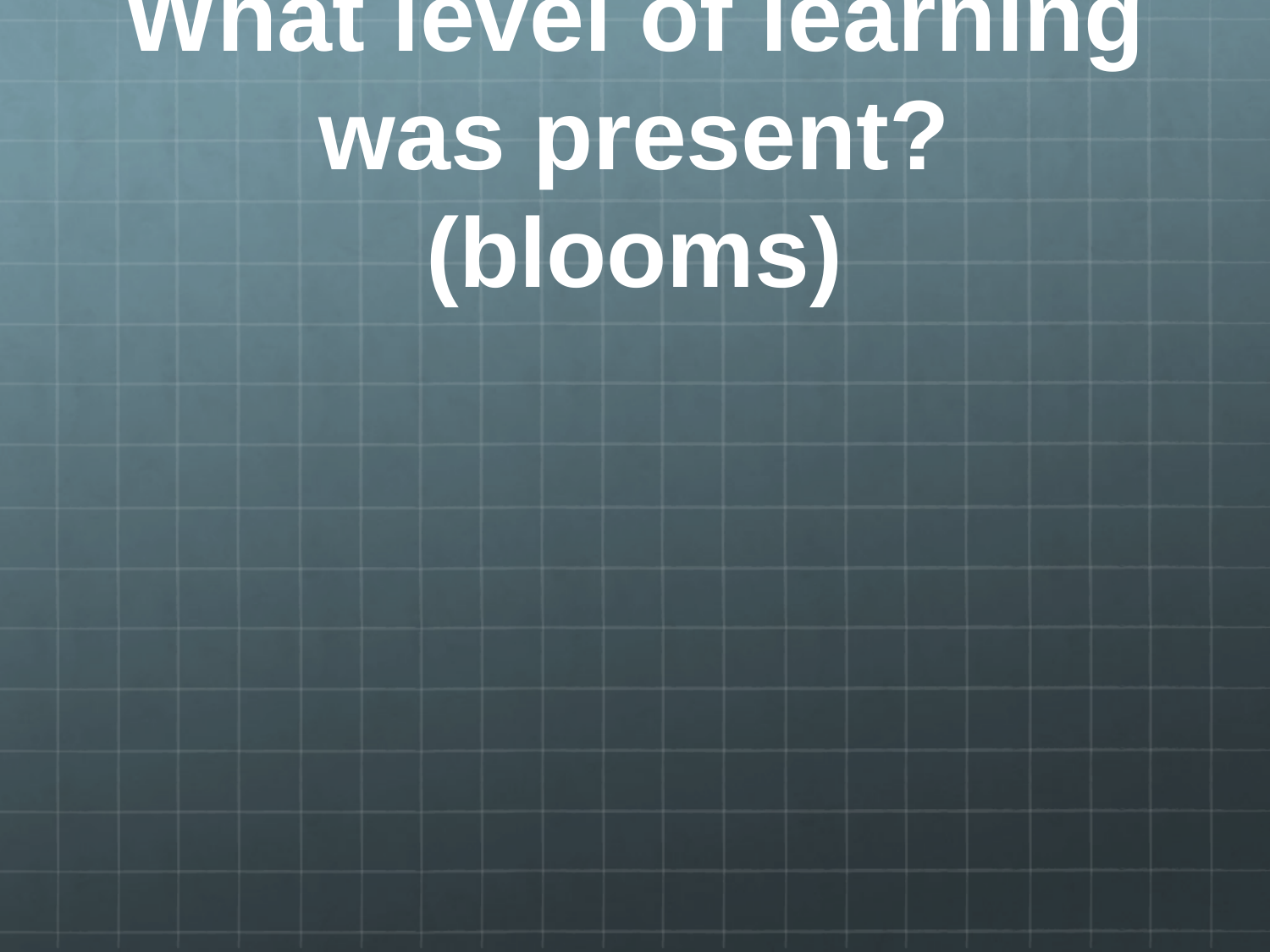

# What level of learning was present? (blooms)